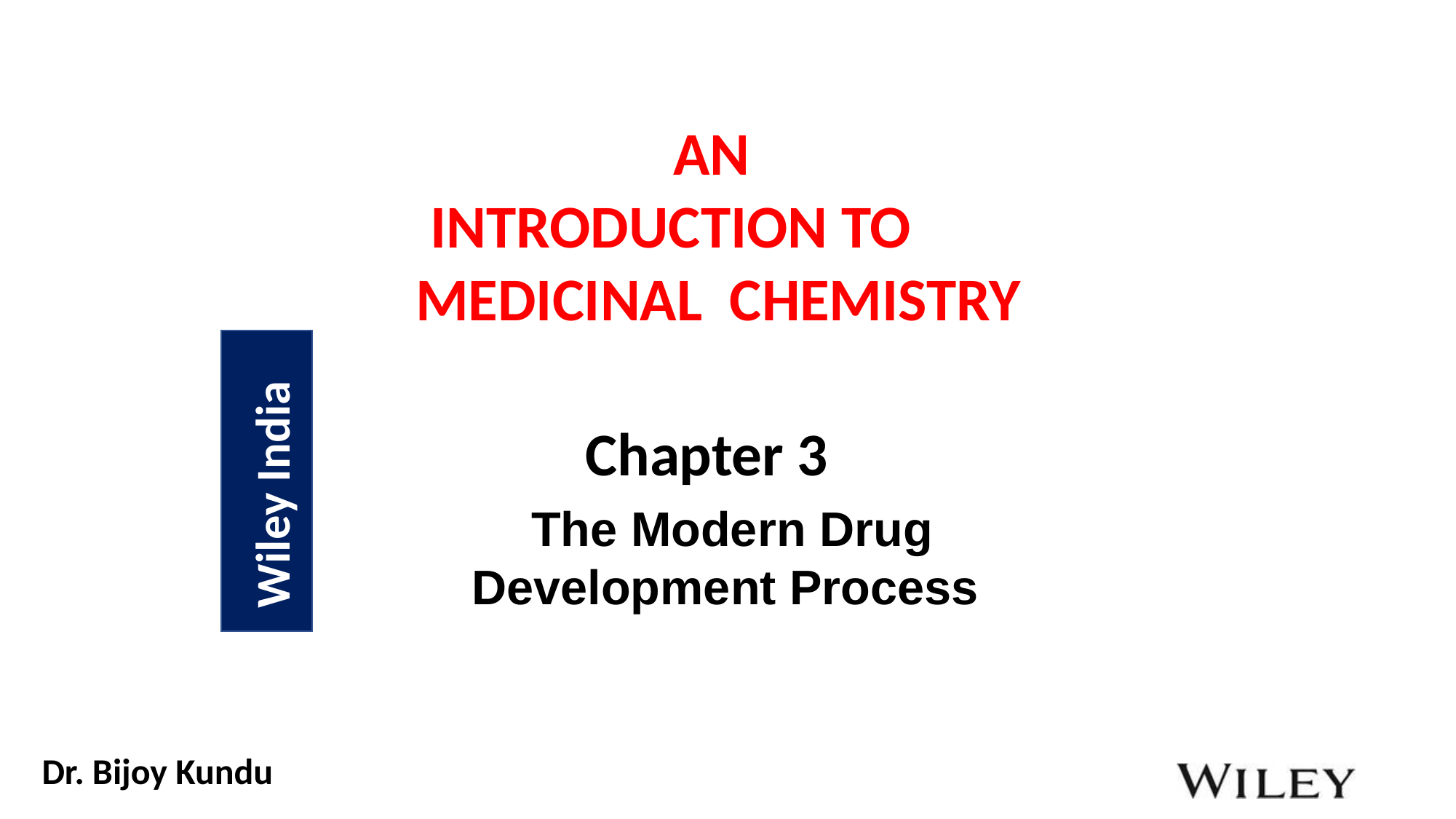

AN
INTRODUCTION TO        MEDICINAL  CHEMISTRY

Chapter 3
Wiley India
The Modern Drug Development Process
Dr. Bijoy Kundu